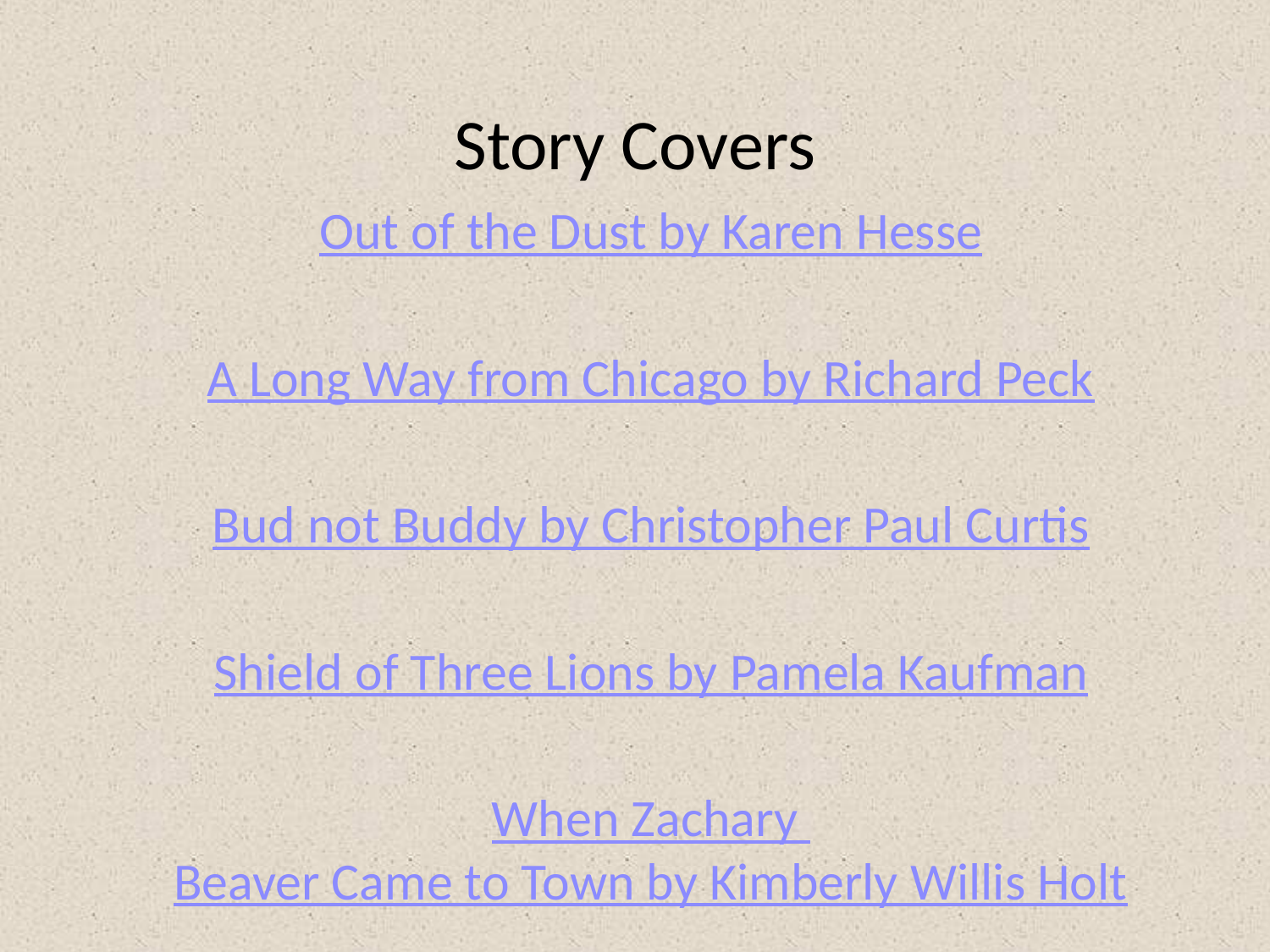

# Story Covers
Out of the Dust by Karen Hesse

A Long Way from Chicago by Richard Peck

Bud not Buddy by Christopher Paul Curtis

Shield of Three Lions by Pamela Kaufman

When Zachary Beaver Came to Town by Kimberly Willis Holt